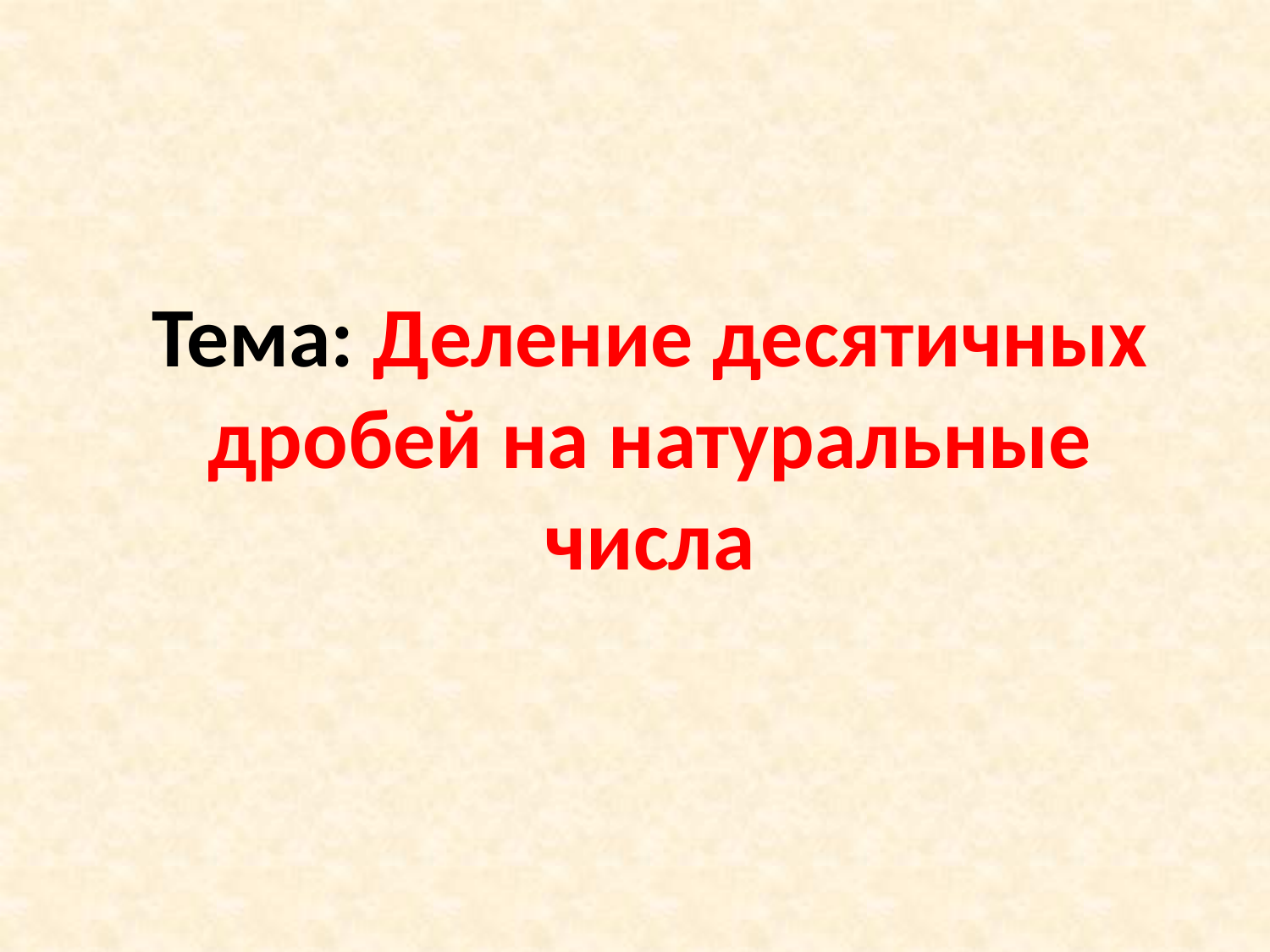

Тема: Деление десятичных дробей на натуральные числа